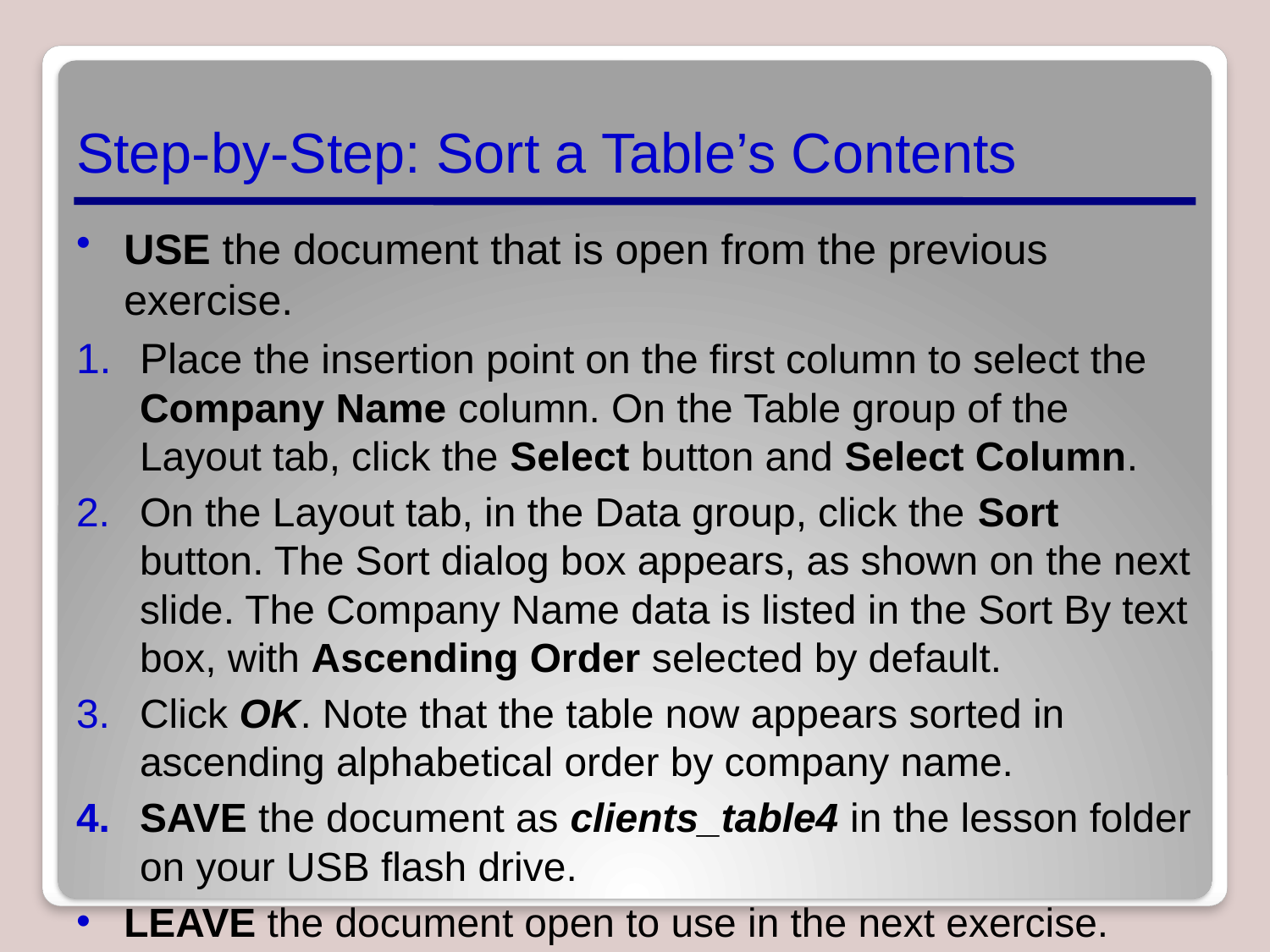

# Step-by-Step: Sort a Table’s Contents
USE the document that is open from the previous exercise.
Place the insertion point on the first column to select the Company Name column. On the Table group of the Layout tab, click the Select button and Select Column.
On the Layout tab, in the Data group, click the Sort button. The Sort dialog box appears, as shown on the next slide. The Company Name data is listed in the Sort By text box, with Ascending Order selected by default.
Click OK. Note that the table now appears sorted in ascending alphabetical order by company name.
SAVE the document as clients_table4 in the lesson folder on your USB flash drive.
LEAVE the document open to use in the next exercise.